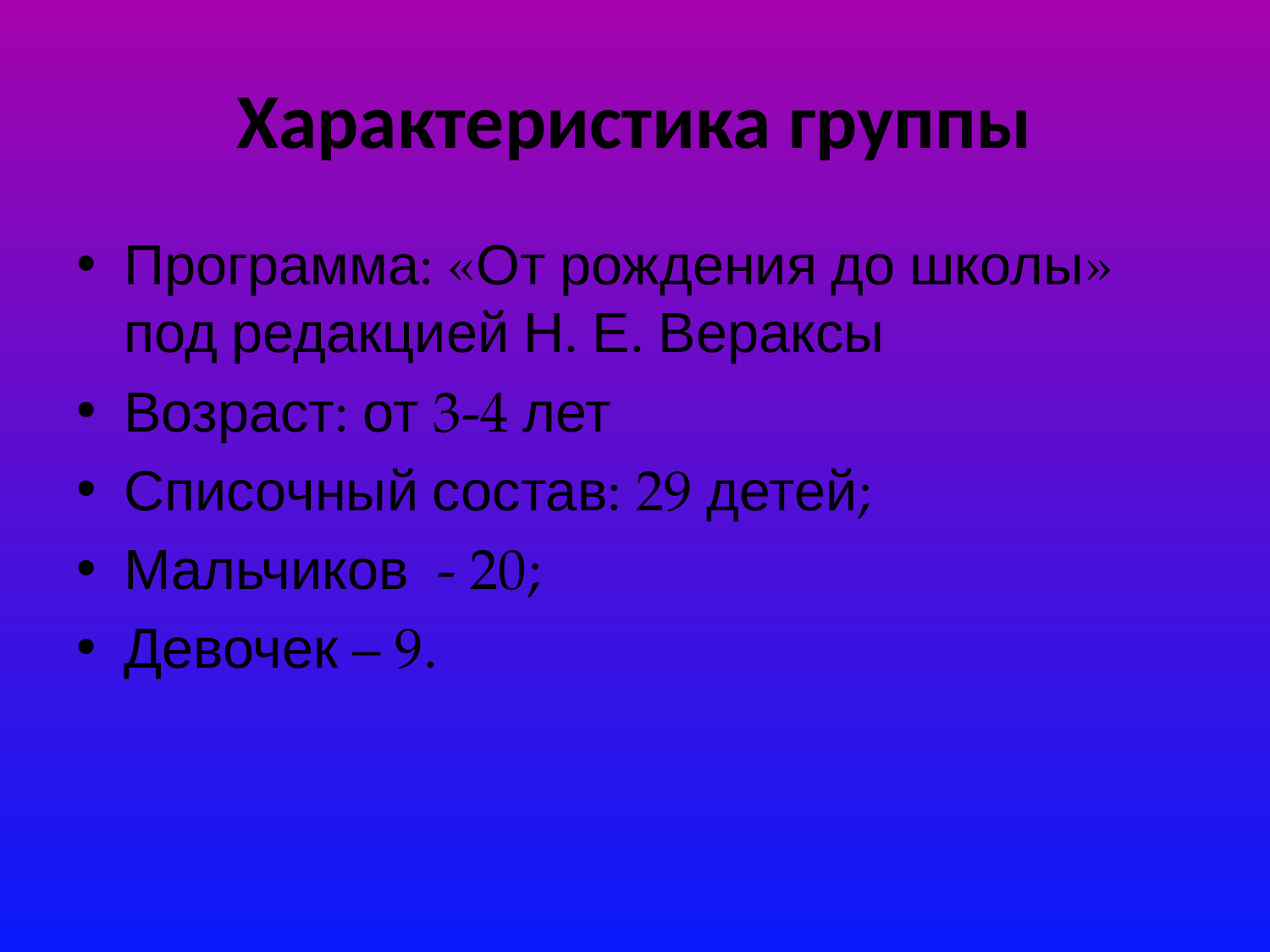

# Характеристика группы
Программа: «От рождения до школы» под редакцией Н. Е. Вераксы
Возраст: от 3-4 лет
Списочный состав: 29 детей;
Мальчиков  - 20;
Девочек – 9.